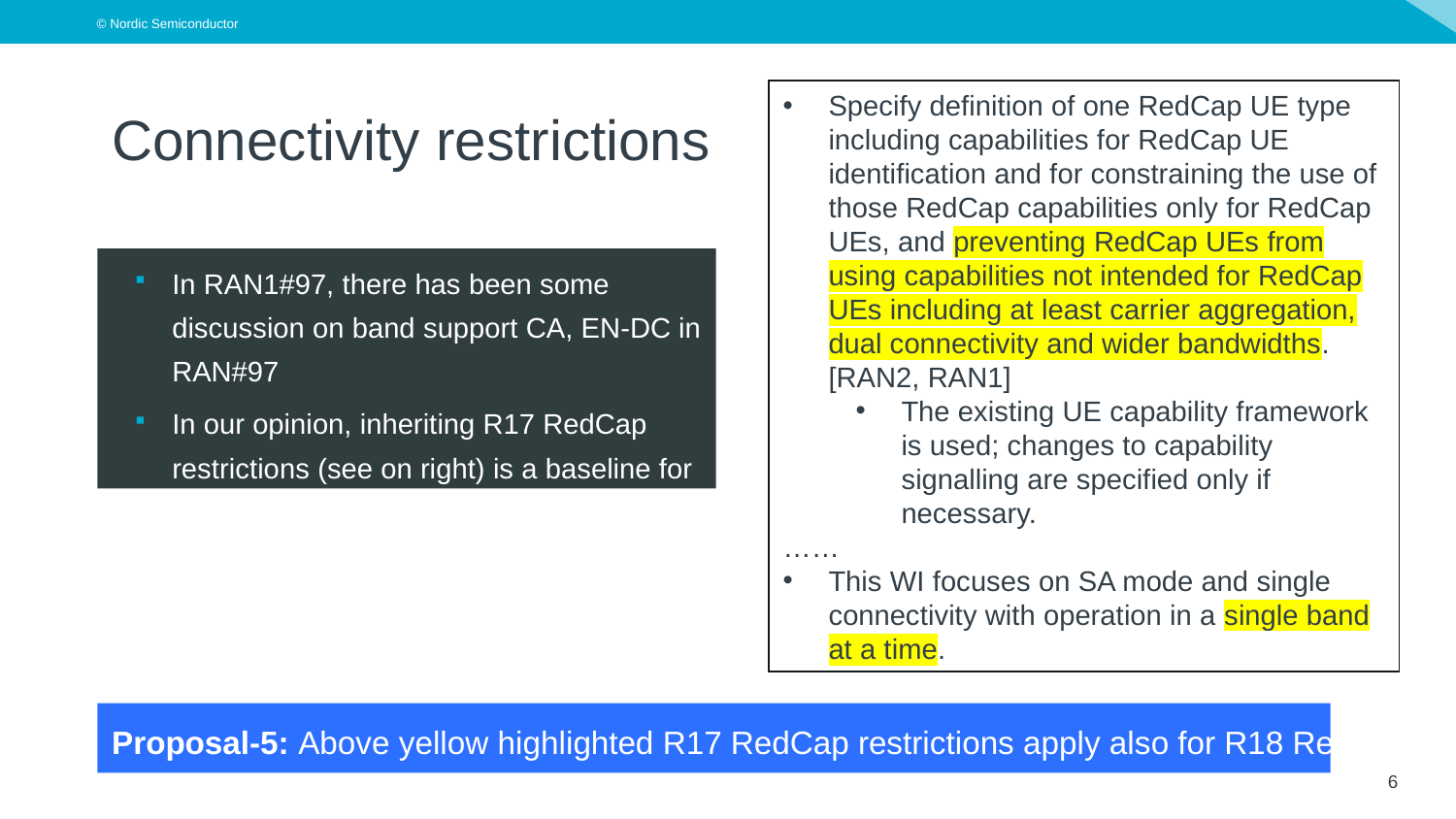

Specify definition of one RedCap UE type including capabilities for RedCap UE identification and for constraining the use of those RedCap capabilities only for RedCap UEs, and preventing RedCap UEs from using capabilities not intended for RedCap UEs including at least carrier aggregation, dual connectivity and wider bandwidths. [RAN2, RAN1]
The existing UE capability framework is used; changes to capability signalling are specified only if necessary.
……
This WI focuses on SA mode and single connectivity with operation in a single band at a time.
# Connectivity restrictions
In RAN1#97, there has been some discussion on band support CA, EN-DC in RAN#97
In our opinion, inheriting R17 RedCap restrictions (see on right) is a baseline for R18 RedCap.

Proposal-5: Above yellow highlighted R17 RedCap restrictions apply also for R18 RedCap
6